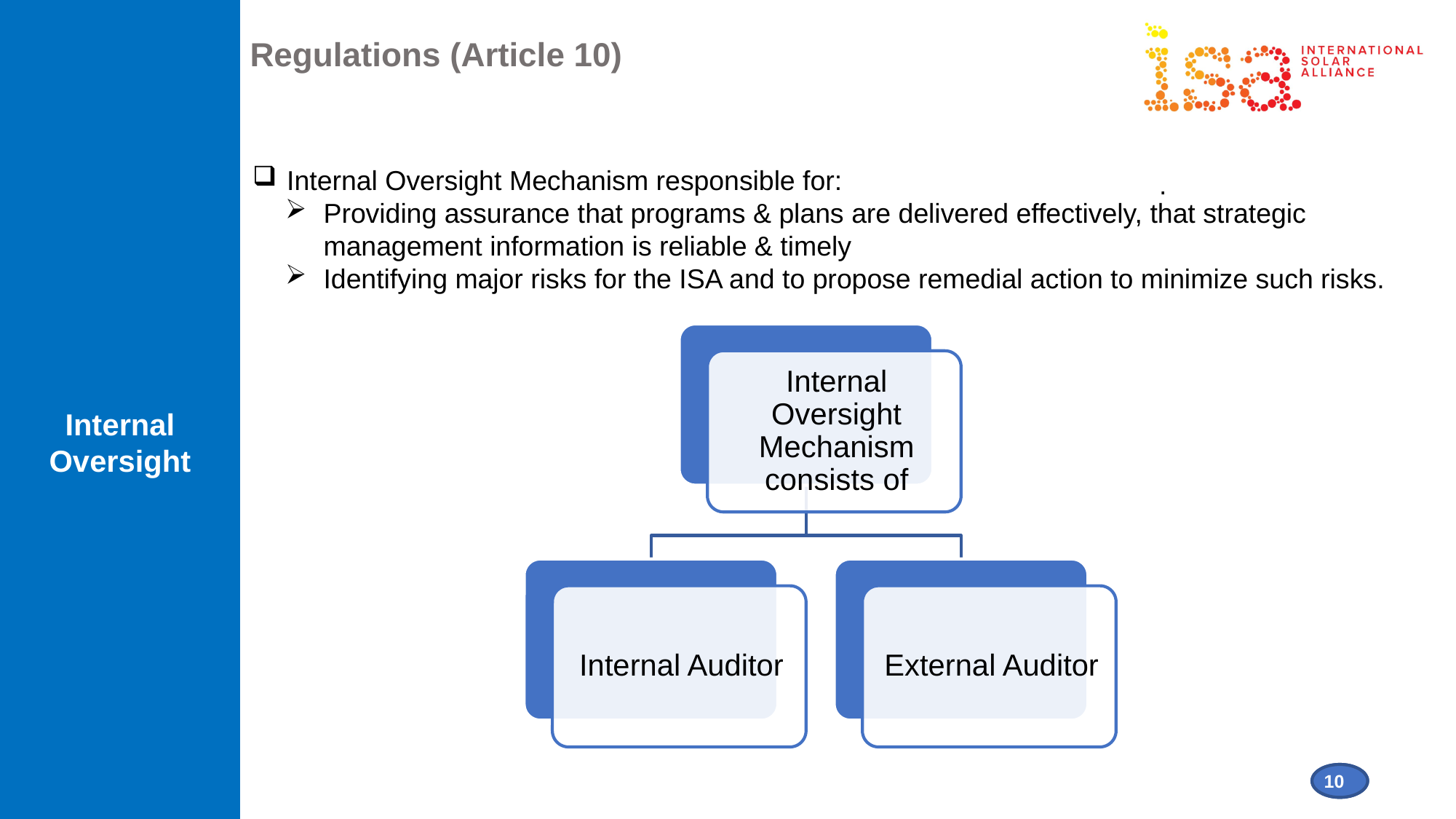

Internal Oversight

Regulations (Article 10)

Internal Oversight Mechanism responsible for:
Providing assurance that programs & plans are delivered effectively, that strategic management information is reliable & timely
Identifying major risks for the ISA and to propose remedial action to minimize such risks.

.

Internal Oversight Mechanism consists of
Internal Auditor
External Auditor
10